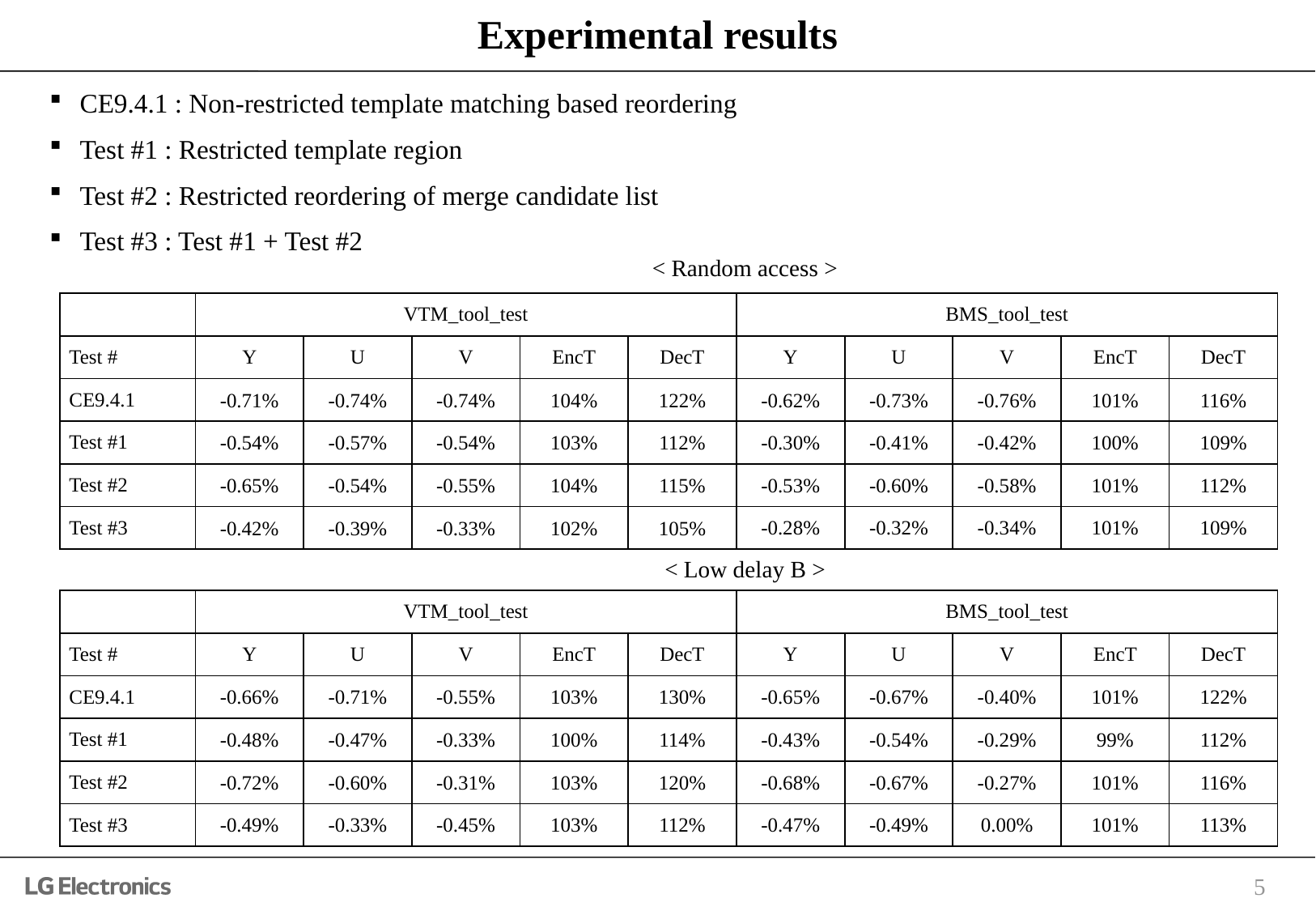

# Experimental results
CE9.4.1 : Non-restricted template matching based reordering
Test #1 : Restricted template region
Test #2 : Restricted reordering of merge candidate list
Test #3 : Test #1 + Test #2
< Random access >
|  | VTM\_tool\_test |  |  |  |  | BMS\_tool\_test |  |  |  |  |
| --- | --- | --- | --- | --- | --- | --- | --- | --- | --- | --- |
| Test # | Y | U | V | EncT | DecT | Y | U | V | EncT | DecT |
| CE9.4.1 | -0.71% | -0.74% | -0.74% | 104% | 122% | -0.62% | -0.73% | -0.76% | 101% | 116% |
| Test #1 | -0.54% | -0.57% | -0.54% | 103% | 112% | -0.30% | -0.41% | -0.42% | 100% | 109% |
| Test #2 | -0.65% | -0.54% | -0.55% | 104% | 115% | -0.53% | -0.60% | -0.58% | 101% | 112% |
| Test #3 | -0.42% | -0.39% | -0.33% | 102% | 105% | -0.28% | -0.32% | -0.34% | 101% | 109% |
< Low delay B >
|  | VTM\_tool\_test |  |  |  |  | BMS\_tool\_test |  |  |  |  |
| --- | --- | --- | --- | --- | --- | --- | --- | --- | --- | --- |
| Test # | Y | U | V | EncT | DecT | Y | U | V | EncT | DecT |
| CE9.4.1 | -0.66% | -0.71% | -0.55% | 103% | 130% | -0.65% | -0.67% | -0.40% | 101% | 122% |
| Test #1 | -0.48% | -0.47% | -0.33% | 100% | 114% | -0.43% | -0.54% | -0.29% | 99% | 112% |
| Test #2 | -0.72% | -0.60% | -0.31% | 103% | 120% | -0.68% | -0.67% | -0.27% | 101% | 116% |
| Test #3 | -0.49% | -0.33% | -0.45% | 103% | 112% | -0.47% | -0.49% | 0.00% | 101% | 113% |
5